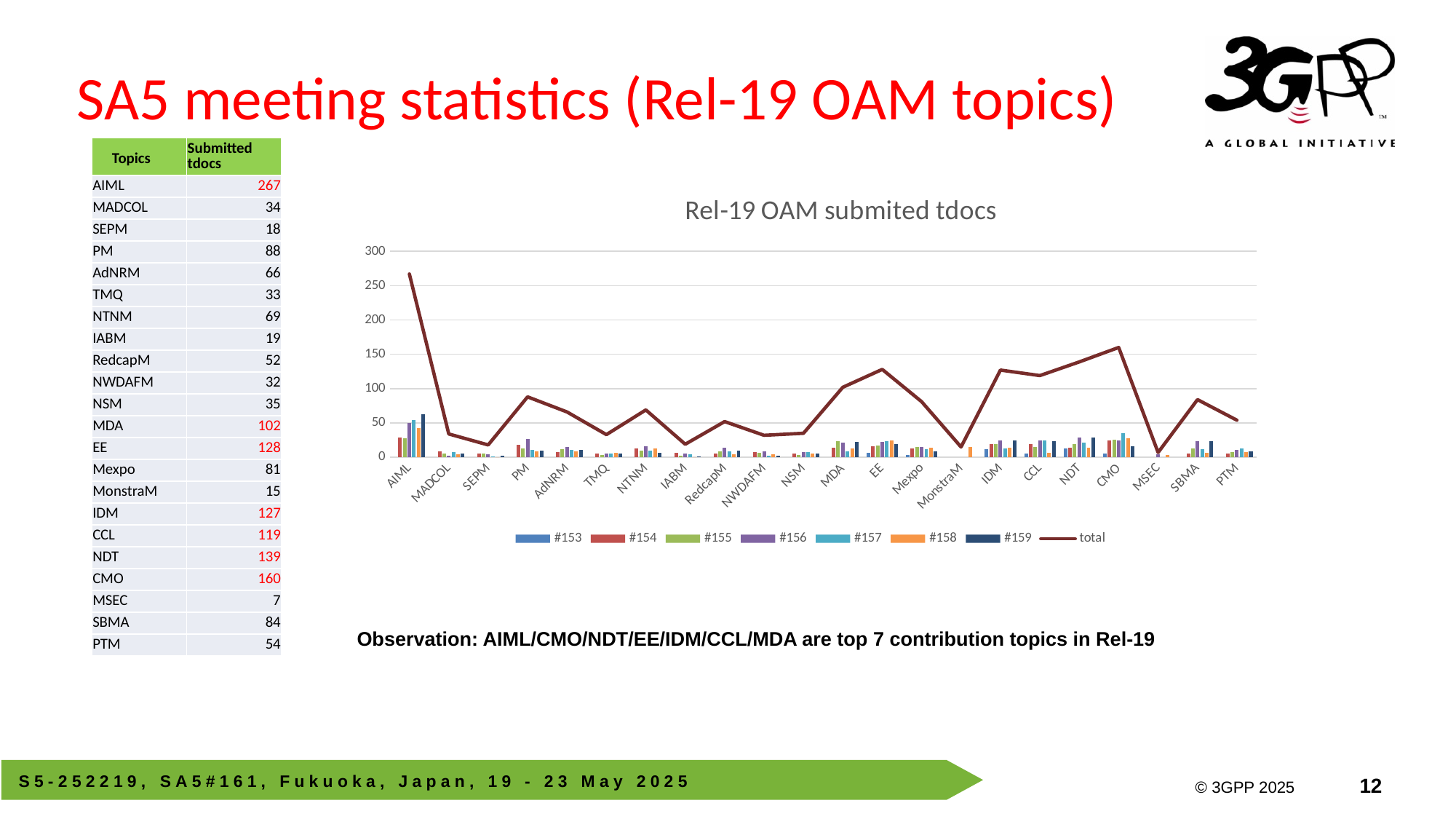

# SA5 meeting statistics (Rel-19 OAM topics)
| Topics | Submitted tdocs |
| --- | --- |
| AIML | 267 |
| MADCOL | 34 |
| SEPM | 18 |
| PM | 88 |
| AdNRM | 66 |
| TMQ | 33 |
| NTNM | 69 |
| IABM | 19 |
| RedcapM | 52 |
| NWDAFM | 32 |
| NSM | 35 |
| MDA | 102 |
| EE | 128 |
| Mexpo | 81 |
| MonstraM | 15 |
| IDM | 127 |
| CCL | 119 |
| NDT | 139 |
| CMO | 160 |
| MSEC | 7 |
| SBMA | 84 |
| PTM | 54 |

### Chart: Rel-19 OAM submited tdocs

| Category | #153 | #154 | #155 | #156 | #157 | #158 | #159 | total |
|---|---|---|---|---|---|---|---|---|
| AIML | None | 29.0 | 28.0 | 50.0 | 54.0 | 43.0 | 63.0 | 267.0 |
| MADCOL | None | 9.0 | 5.0 | 2.0 | 8.0 | 4.0 | 6.0 | 34.0 |
| SEPM | None | 5.0 | 6.0 | 4.0 | 1.0 | 0.0 | 2.0 | 18.0 |
| PM | None | 18.0 | 13.0 | 27.0 | 11.0 | 9.0 | 10.0 | 88.0 |
| AdNRM | None | 8.0 | 12.0 | 15.0 | 11.0 | 9.0 | 11.0 | 66.0 |
| TMQ | None | 6.0 | 3.0 | 6.0 | 6.0 | 7.0 | 5.0 | 33.0 |
| NTNM | None | 13.0 | 10.0 | 16.0 | 10.0 | 13.0 | 7.0 | 69.0 |
| IABM | None | 7.0 | 2.0 | 5.0 | 4.0 | 0.0 | 1.0 | 19.0 |
| RedcapM | None | 6.0 | 9.0 | 14.0 | 9.0 | 4.0 | 10.0 | 52.0 |
| NWDAFM | None | 8.0 | 7.0 | 9.0 | 2.0 | 4.0 | 2.0 | 32.0 |
| NSM | None | 5.0 | 3.0 | 8.0 | 8.0 | 6.0 | 5.0 | 35.0 |
| MDA | None | 14.0 | 23.0 | 21.0 | 9.0 | 13.0 | 22.0 | 102.0 |
| EE | 7.0 | 16.0 | 17.0 | 22.0 | 23.0 | 24.0 | 19.0 | 128.0 |
| Mexpo | 3.0 | 13.0 | 15.0 | 15.0 | 12.0 | 14.0 | 9.0 | 81.0 |
| MonstraM | None | None | None | None | None | 15.0 | None | 15.0 |
| IDM | 12.0 | 19.0 | 19.0 | 25.0 | 13.0 | 14.0 | 25.0 | 127.0 |
| CCL | 6.0 | 19.0 | 15.0 | 24.0 | 25.0 | 7.0 | 23.0 | 119.0 |
| NDT | 13.0 | 14.0 | 19.0 | 29.0 | 21.0 | 14.0 | 29.0 | 139.0 |
| CMO | 5.0 | 25.0 | 26.0 | 25.0 | 35.0 | 28.0 | 16.0 | 160.0 |
| MSEC | None | None | None | 4.0 | None | 3.0 | None | 7.0 |
| SBMA | None | 6.0 | 13.0 | 23.0 | 12.0 | 7.0 | 23.0 | 84.0 |
| PTM | None | 5.0 | 8.0 | 11.0 | 13.0 | 8.0 | 9.0 | 54.0 |
Observation: AIML/CMO/NDT/EE/IDM/CCL/MDA are top 7 contribution topics in Rel-19